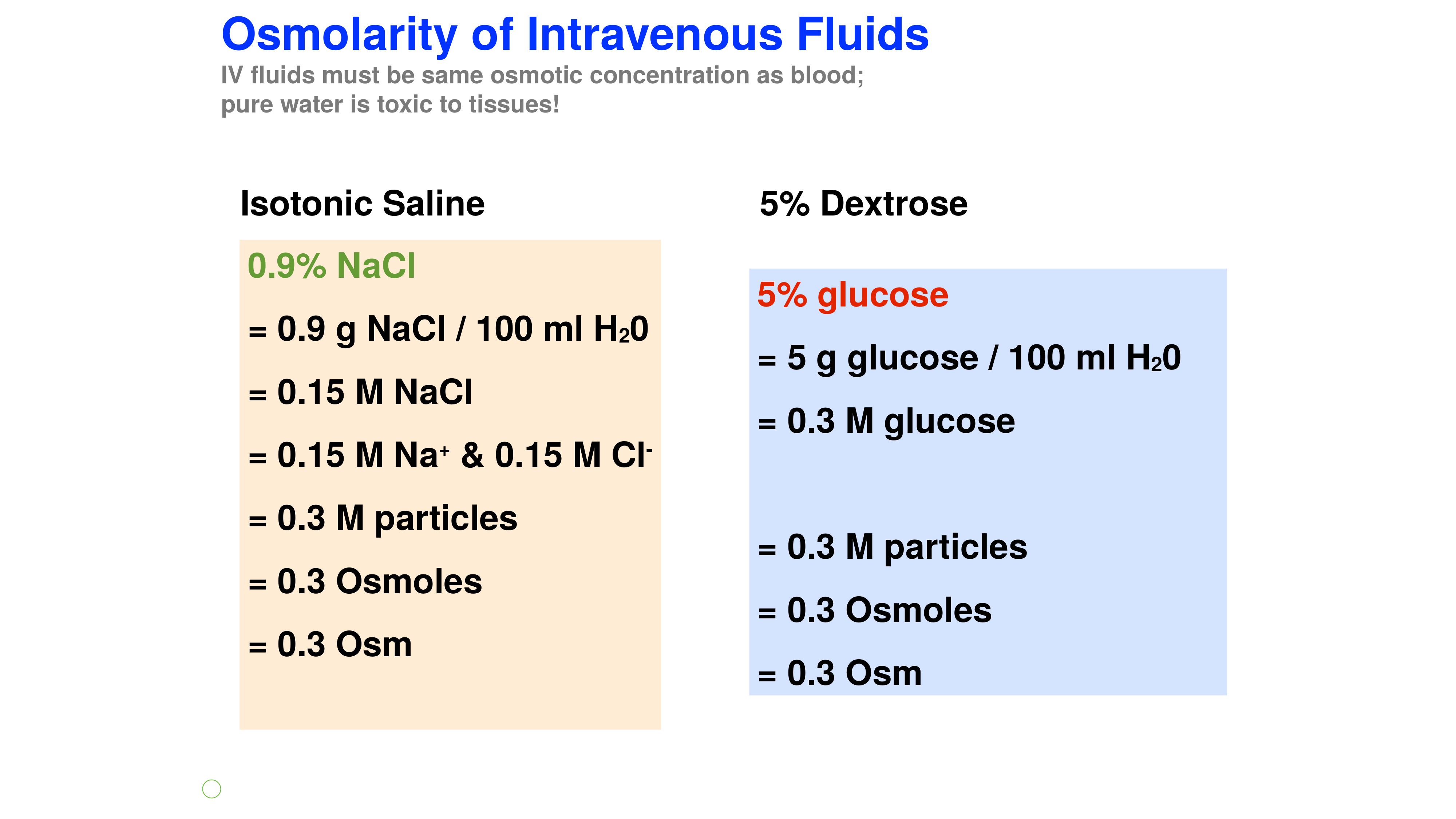

Osmolarity of Intravenous Fluids
IV fluids must be same osmotic concentration as blood;
pure water is toxic to tissues!
5% Dextrose
Isotonic Saline
5% glucose
= 5 g glucose / 100 ml H20
= 0.3 M glucose

= 0.3 M particles
= 0.3 Osmoles
= 0.3 Osm
0.9% NaCl
= 0.9 g NaCl / 100 ml H20
= 0.15 M NaCl
= 0.15 M Na+ & 0.15 M Cl-
= 0.3 M particles
= 0.3 Osmoles
= 0.3 Osm